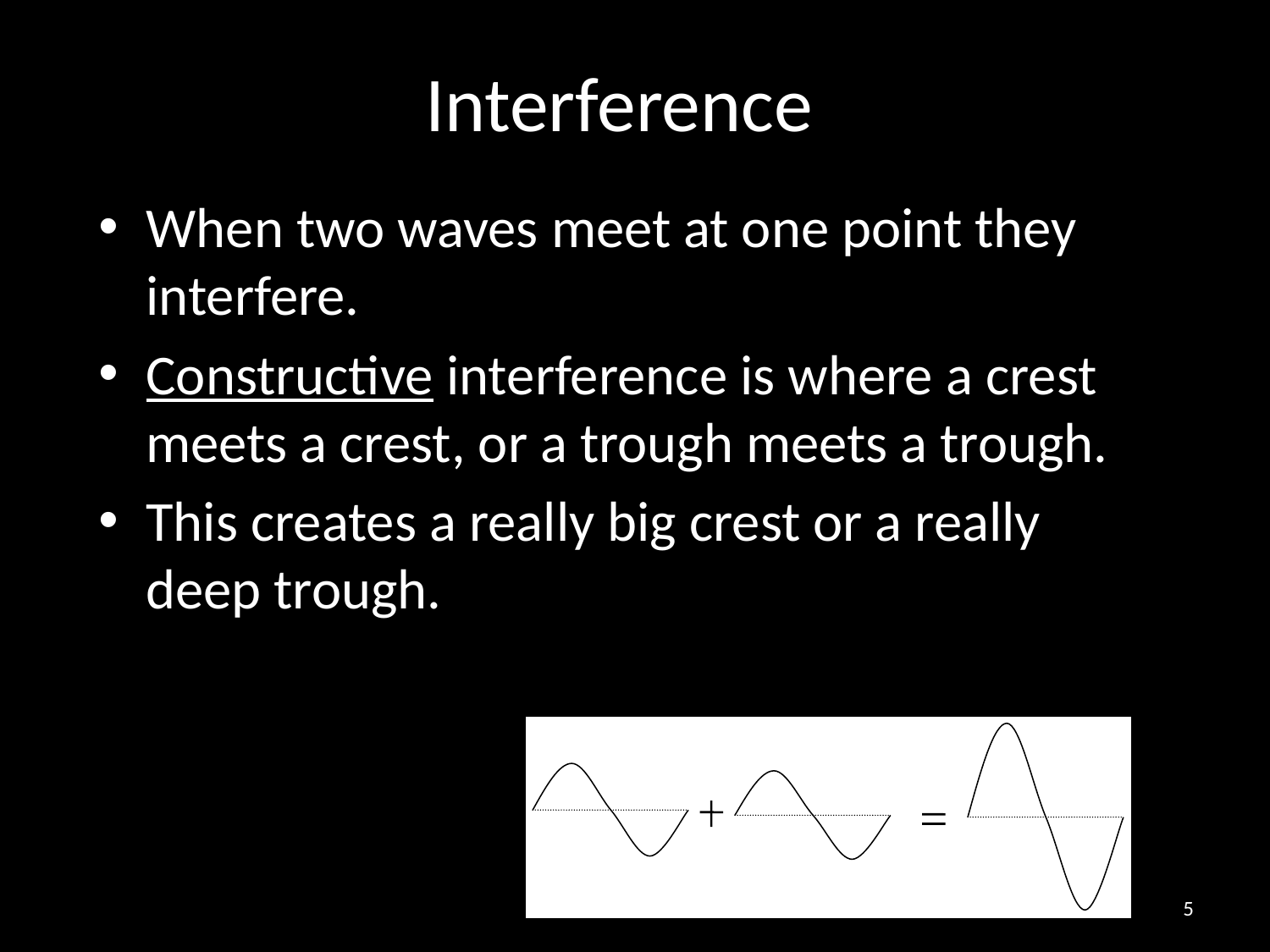

# Interference
When two waves meet at one point they interfere.
Constructive interference is where a crest meets a crest, or a trough meets a trough.
This creates a really big crest or a really deep trough.

5